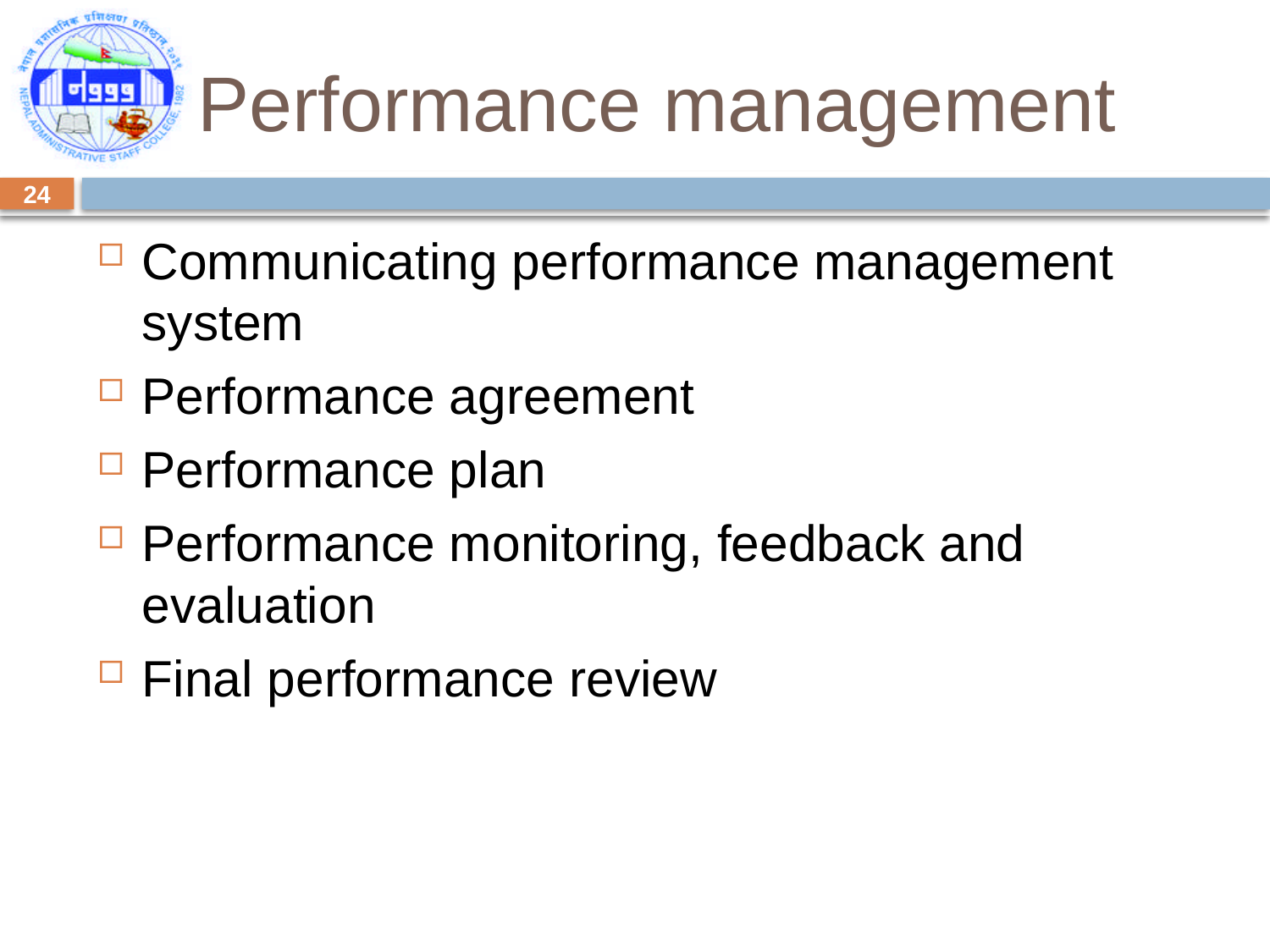

# Performance management
24
Communicating performance management system
Performance agreement
Performance plan
Performance monitoring, feedback and evaluation
Final performance review